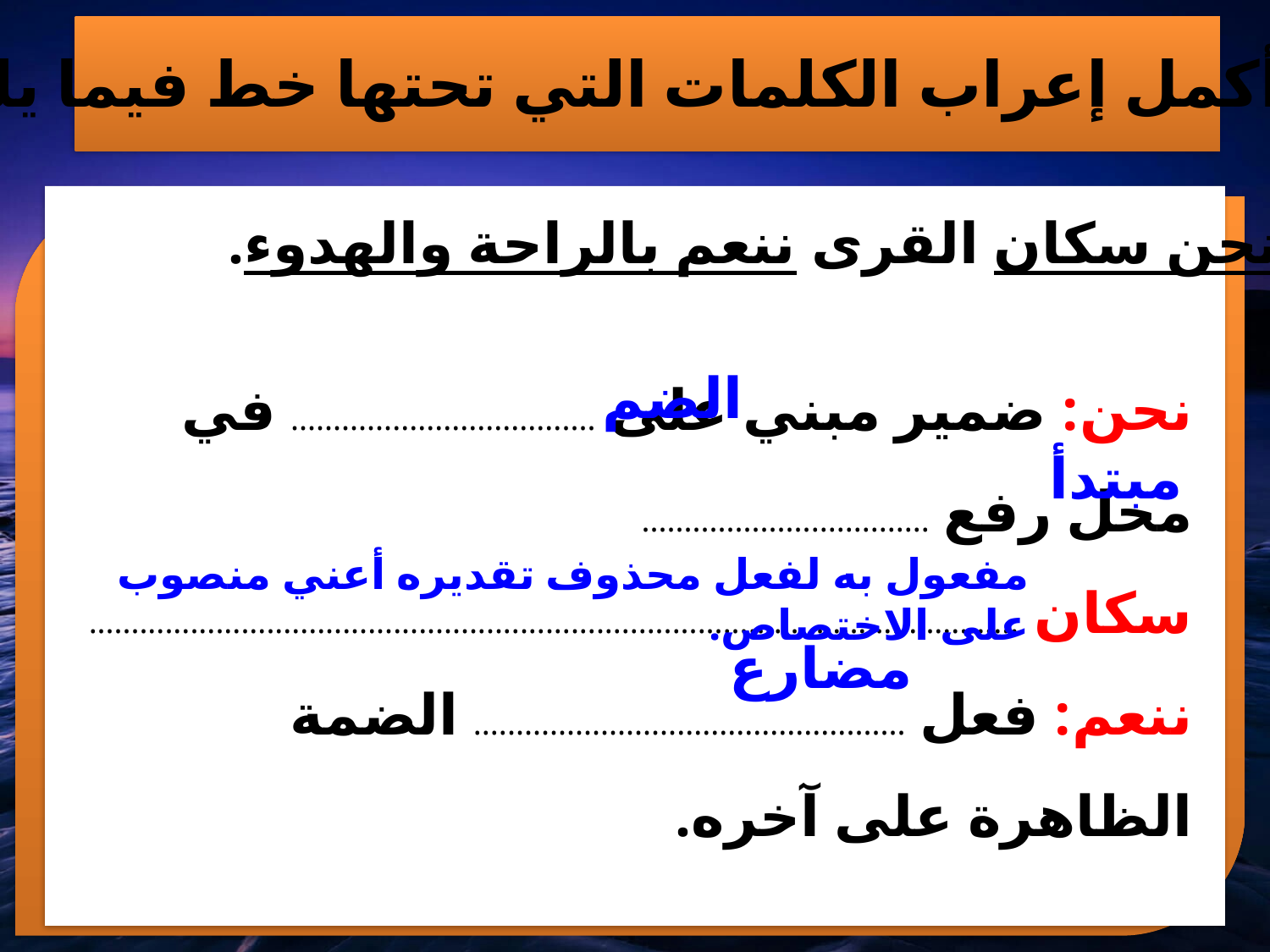

11- أكمل إعراب الكلمات التي تحتها خط فيما يلي:

ت. نحن سكان القرى ننعم بالراحة والهدوء.
نحن: ضمير مبني على .................................... في محل رفع ..................................
سكان ..............................................................................................................
ننعم: فعل ................................................... الضمة الظاهرة على آخره.
الضم
مبتدأ
مفعول به لفعل محذوف تقديره أعني منصوب على الاختصاص.
مضارع